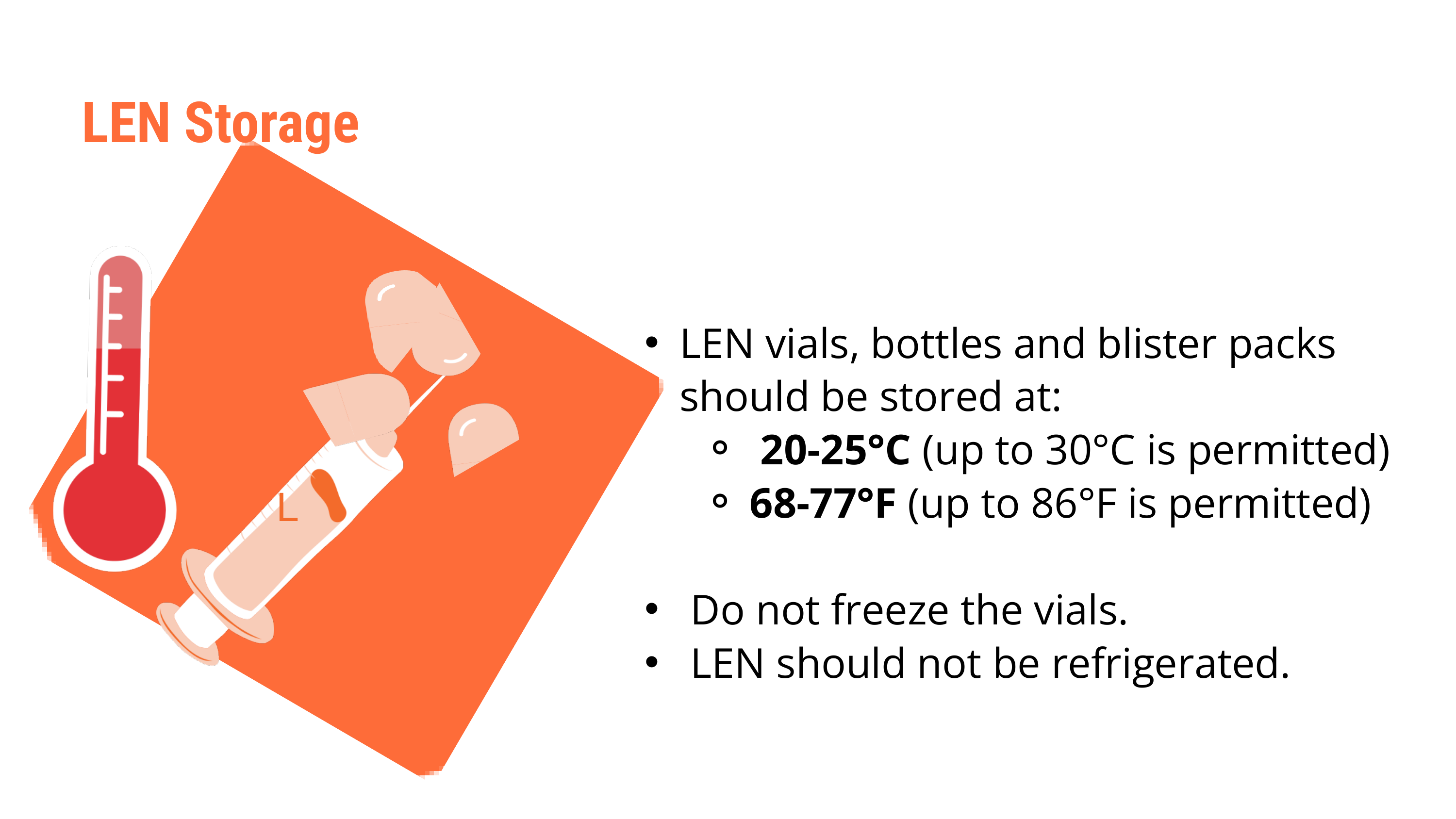

LEN Storage

L
LEN vials, bottles and blister packs should be stored at:
 20-25°C (up to 30°C is permitted)
68-77°F (up to 86°F is permitted)

 Do not freeze the vials.
 LEN should not be refrigerated.